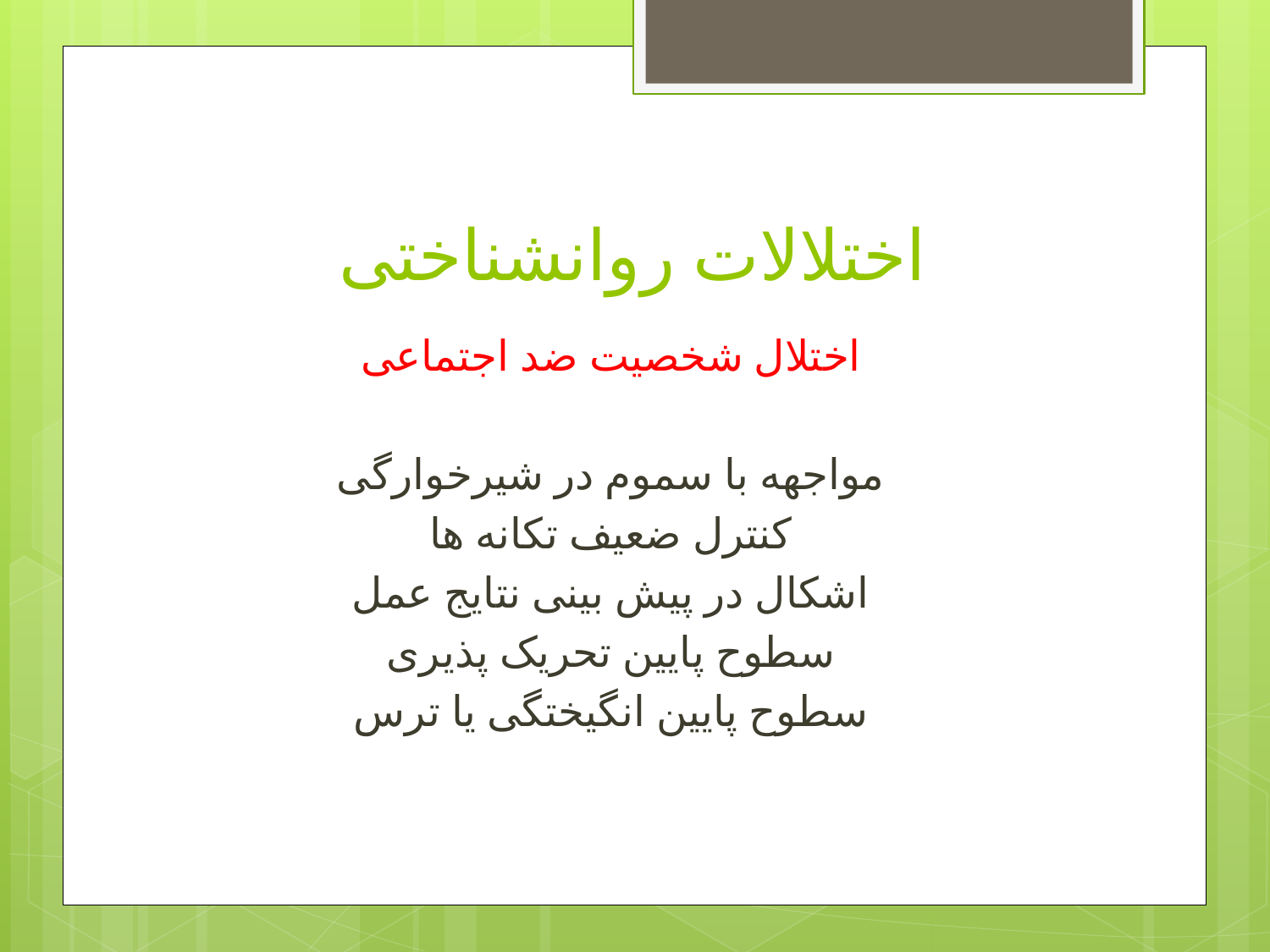

# اختلالات روانشناختی
اختلال شخصیت ضد اجتماعی

مواجهه با سموم در شیرخوارگی
کنترل ضعیف تکانه ها
اشکال در پیش بینی نتایج عمل
سطوح پایین تحریک پذیری
سطوح پایین انگیختگی یا ترس